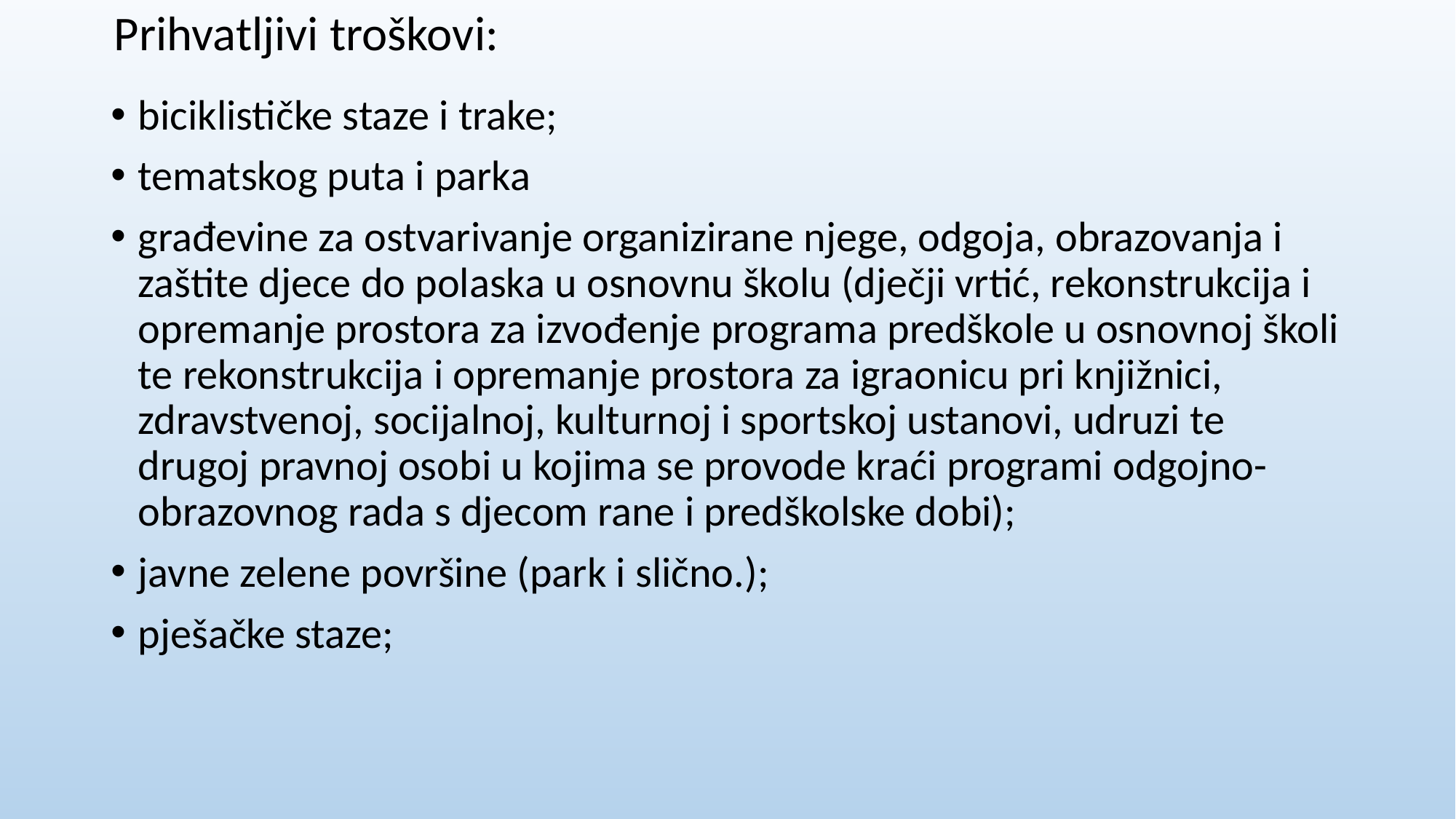

# Prihvatljivi troškovi:
biciklističke staze i trake;
tematskog puta i parka
građevine za ostvarivanje organizirane njege, odgoja, obrazovanja i zaštite djece do polaska u osnovnu školu (dječji vrtić, rekonstrukcija i opremanje prostora za izvođenje programa predškole u osnovnoj školi te rekonstrukcija i opremanje prostora za igraonicu pri knjižnici, zdravstvenoj, socijalnoj, kulturnoj i sportskoj ustanovi, udruzi te drugoj pravnoj osobi u kojima se provode kraći programi odgojno-obrazovnog rada s djecom rane i predškolske dobi);
javne zelene površine (park i slično.);
pješačke staze;